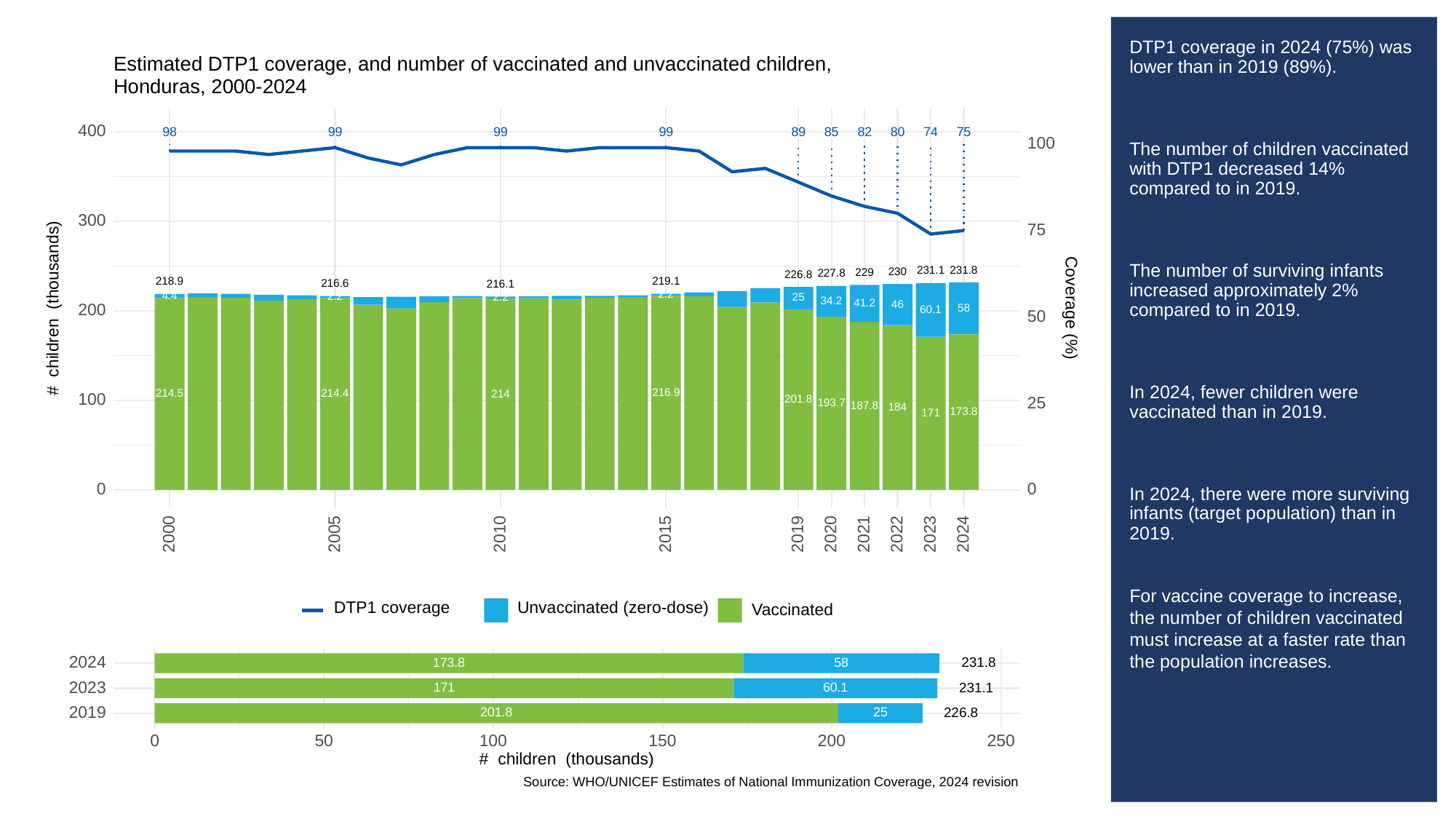

# DTP1 coverage in 2024 (75%) was lower than in 2019 (89%).

The number of children vaccinated with DTP1 decreased 14% compared to in 2019.

The number of surviving infants increased approximately 2% compared to in 2019.

In 2024, fewer children were vaccinated than in 2019.

In 2024, there were more surviving infants (target population) than in 2019.

For vaccine coverage to increase, the number of children vaccinated must increase at a faster rate than the population increases.

Estimated DTP1 coverage, and number of vaccinated and unvaccinated children,
Honduras, 2000-2024

400
98
99
99
99
89
85
82
80
75
74

100

300

75

231.8
231.1
230
229
227.8
226.8
219.1
218.9
216.6
216.1

2.2

4.4

2.2

2.2

25

34.2

41.2

46
#  children  (thousands)
Coverage (%)

58
200

60.1

50

216.9
214.5
214.4
214
100
201.8
25
193.7

187.8
184
173.8
171

0
0

2023
2000
2005
2010
2015
2019
2020
2021
2022
2024

Unvaccinated (zero-dose)
DTP1 coverage
Vaccinated

2024
231.8
173.8
58

2023
231.1
60.1
171

2019
226.8
201.8
25

0
50
100
150
200
250
#  children  (thousands)
Source: WHO/UNICEF Estimates of National Immunization Coverage, 2024 revision